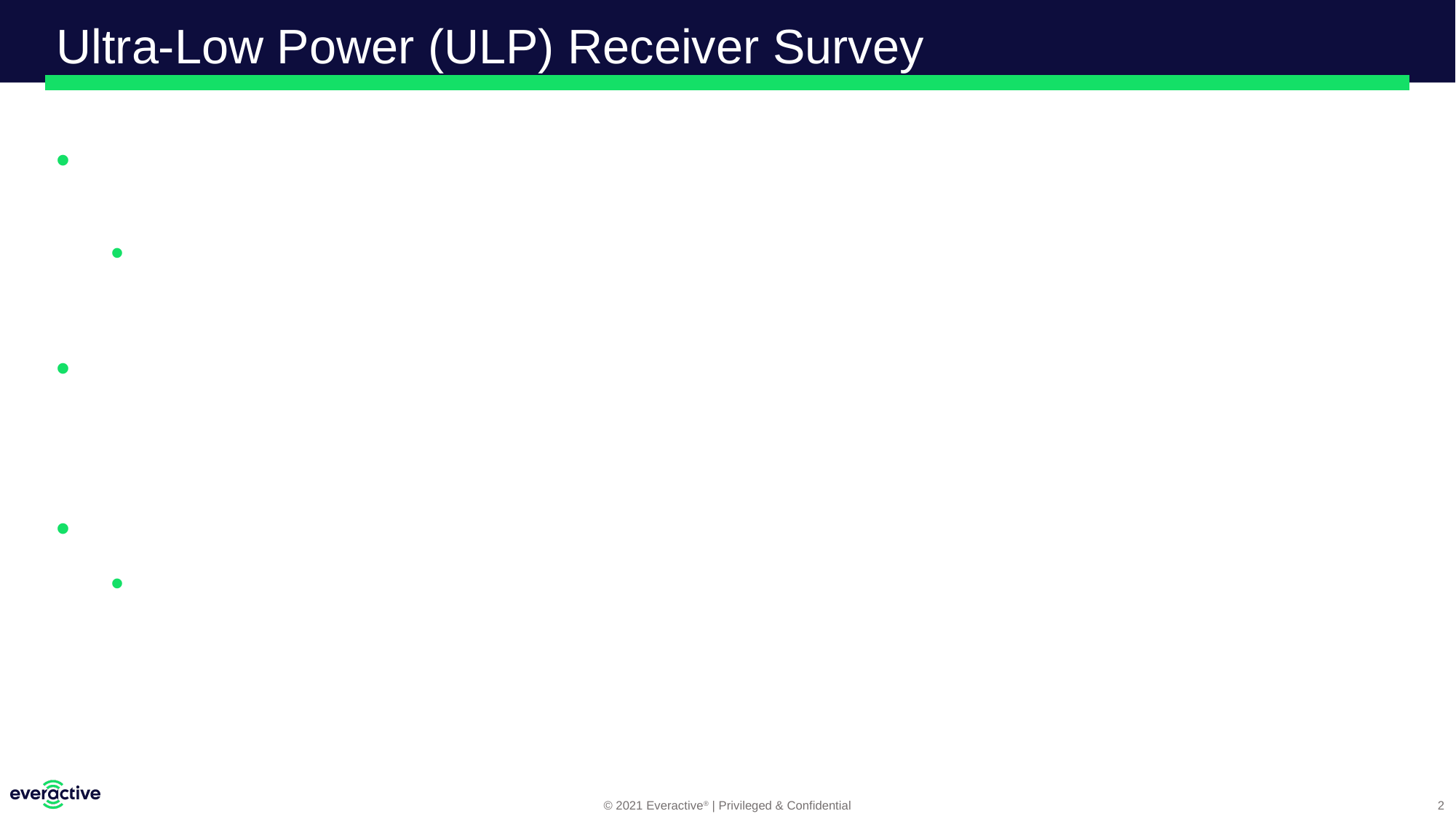

# Ultra-Low Power (ULP) Receiver Survey
Total of 210 receivers published in major IEEE circuits conferences and journals from 2005 to present
All are measurement results from fabricated receiver chips

Includes active power, sensitivity, data rate, modulation, RF band, SIR, etc.

Link: https://wics.engin.umich.edu/ultra-low-power-radio-survey/
Or search for: low power radio survey